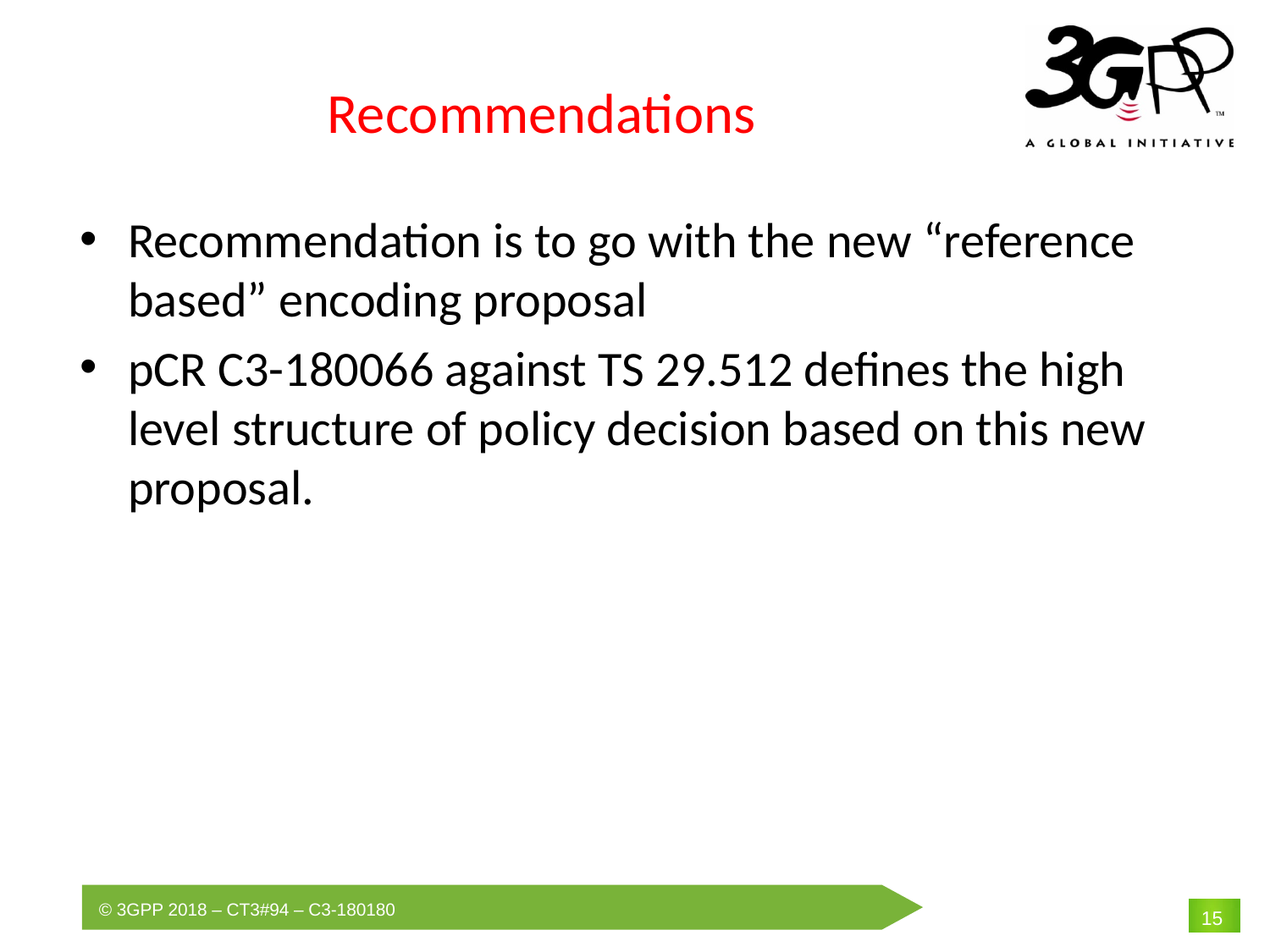

# Recommendations
Recommendation is to go with the new “reference based” encoding proposal
pCR C3-180066 against TS 29.512 defines the high level structure of policy decision based on this new proposal.
15